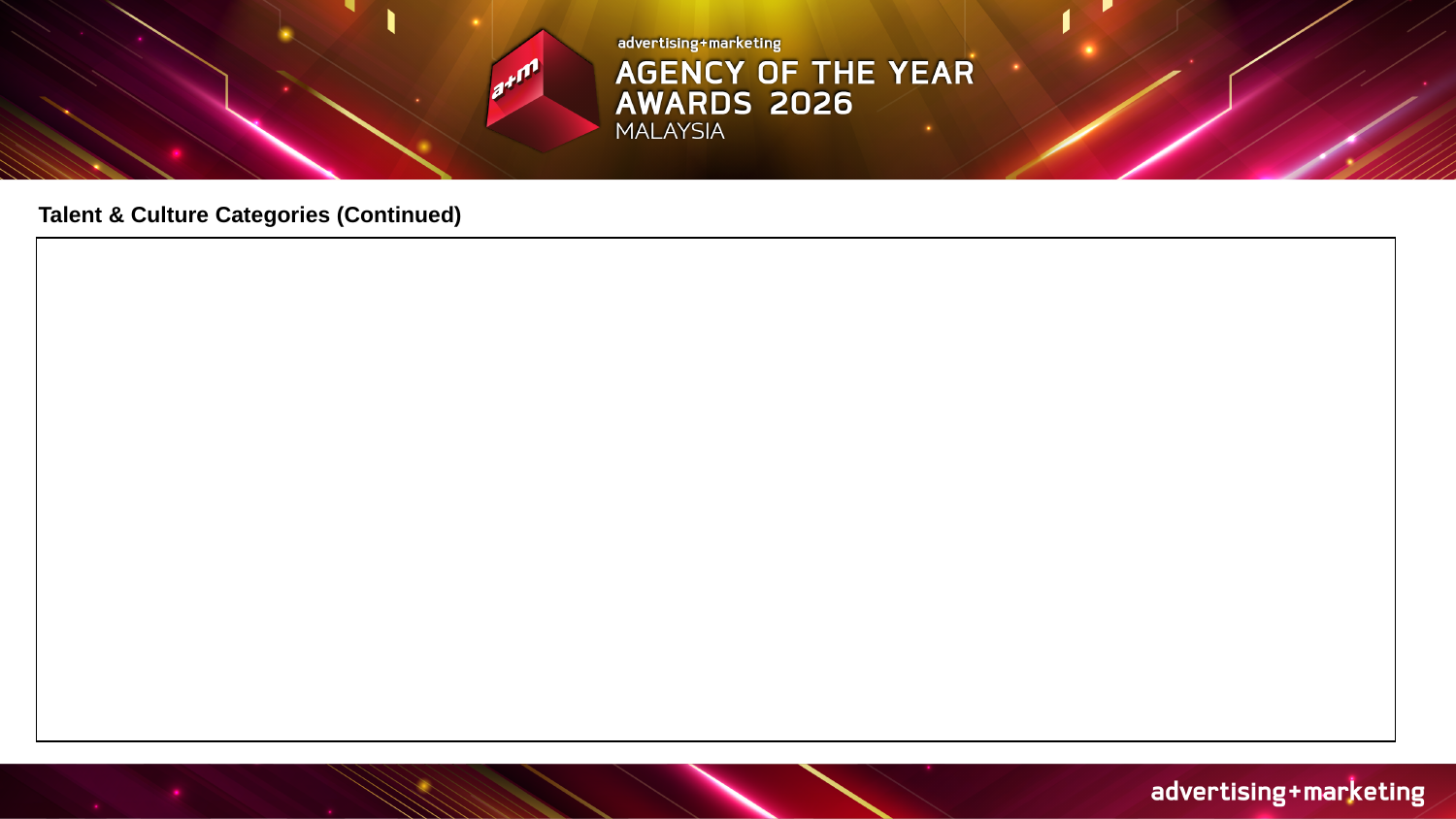

Talent & Culture Categories (Continued)
|  |
| --- |
# v